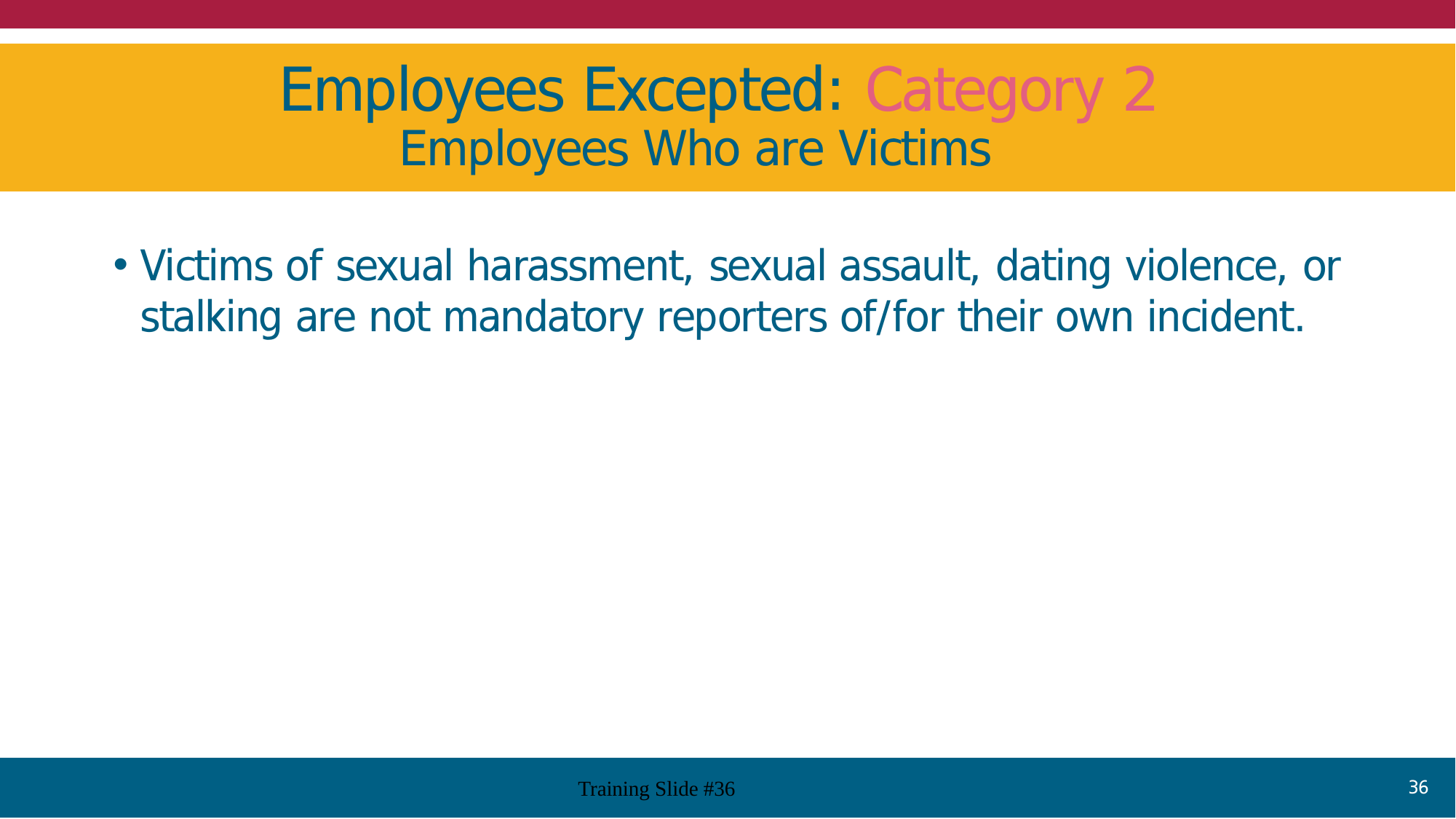

# Employees Excepted: Category 2 Employees Who are Victims
Victims of sexual harassment, sexual assault, dating violence, or stalking are not mandatory reporters of/for their own incident.
36
Training Slide #36